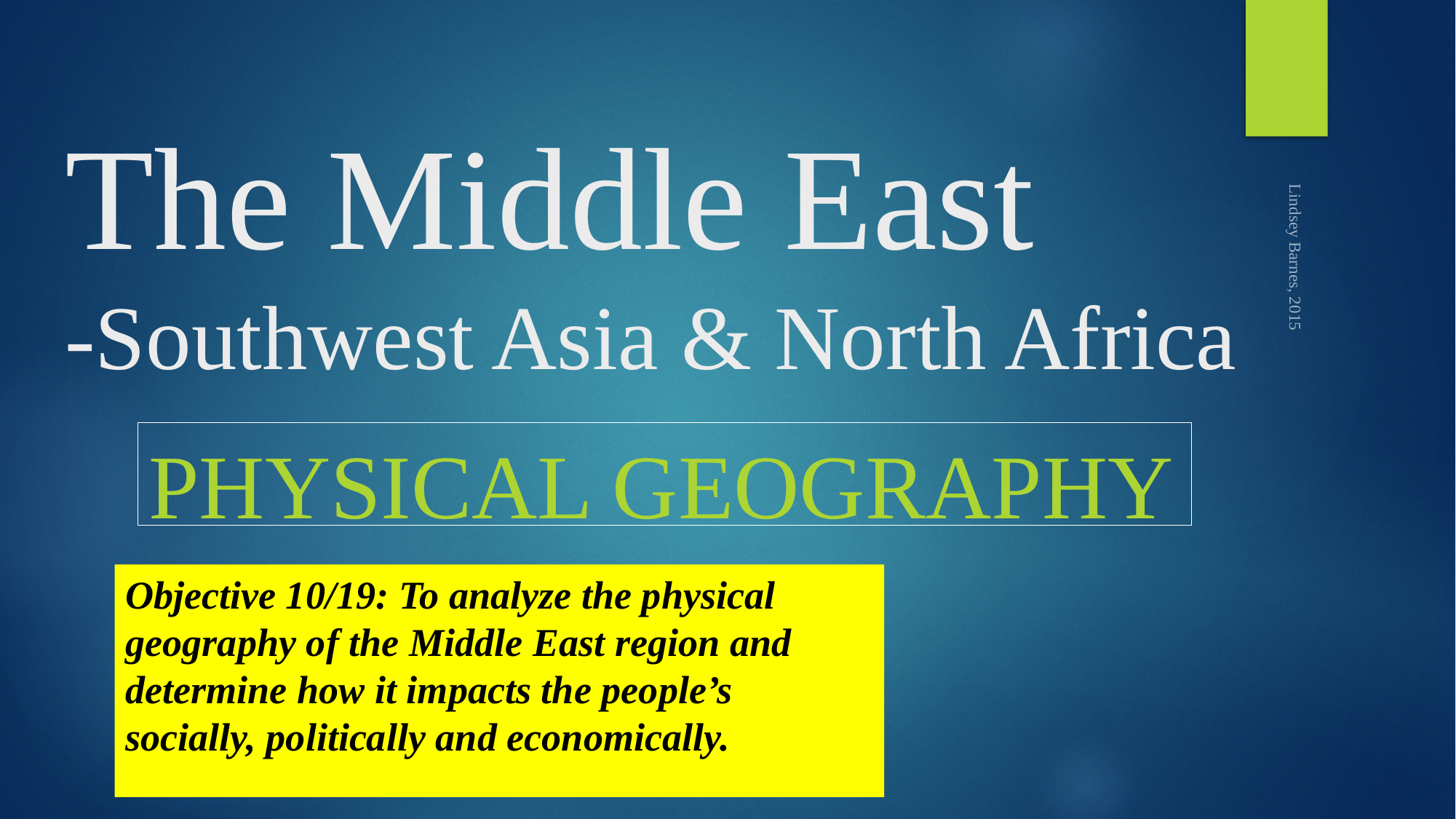

# The Middle East -Southwest Asia & North Africa
Lindsey Barnes, 2015
Physical Geography
Objective 10/19: To analyze the physical geography of the Middle East region and determine how it impacts the people’s socially, politically and economically.